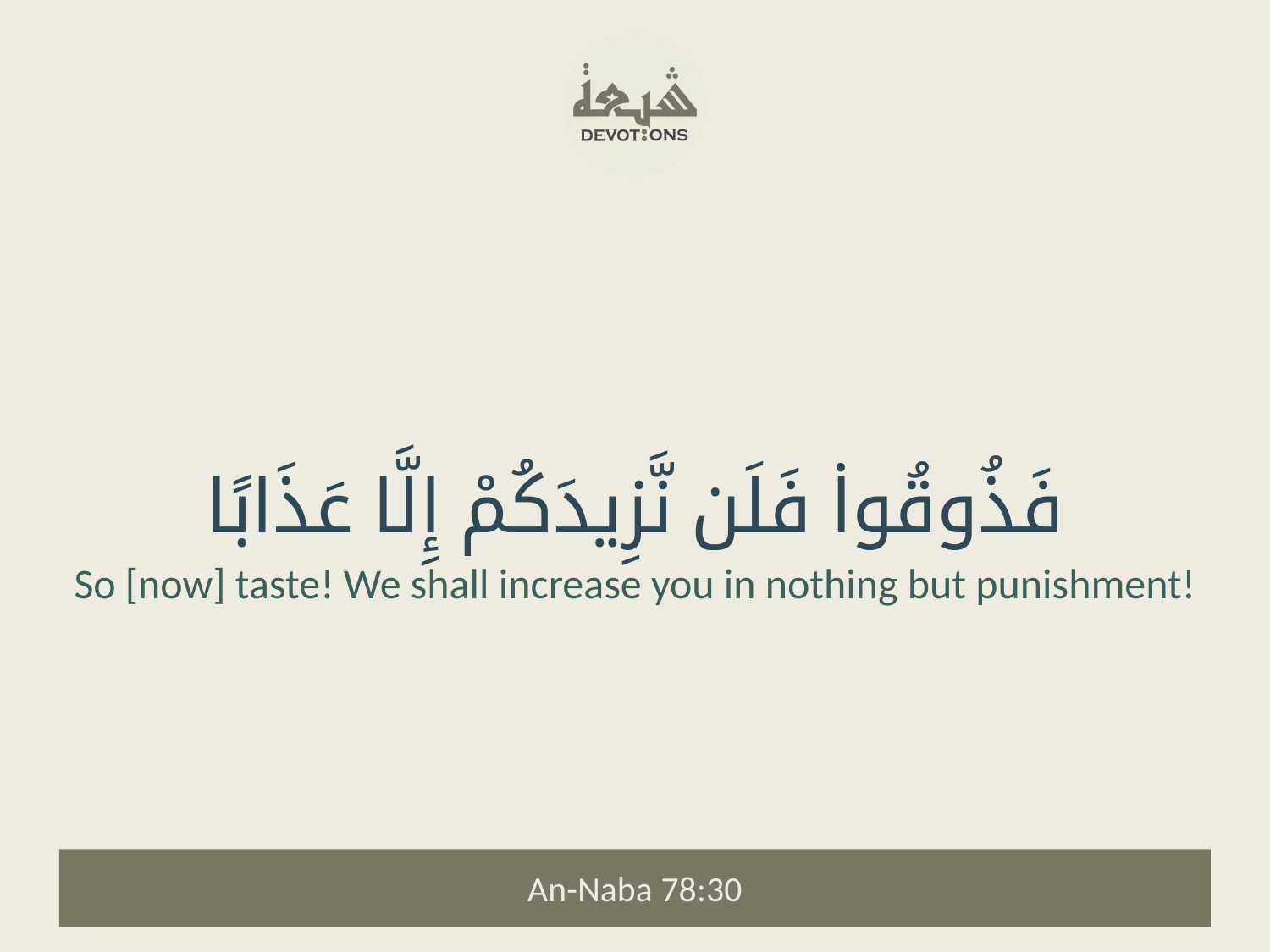

فَذُوقُوا۟ فَلَن نَّزِيدَكُمْ إِلَّا عَذَابًا
So [now] taste! We shall increase you in nothing but punishment!
An-Naba 78:30